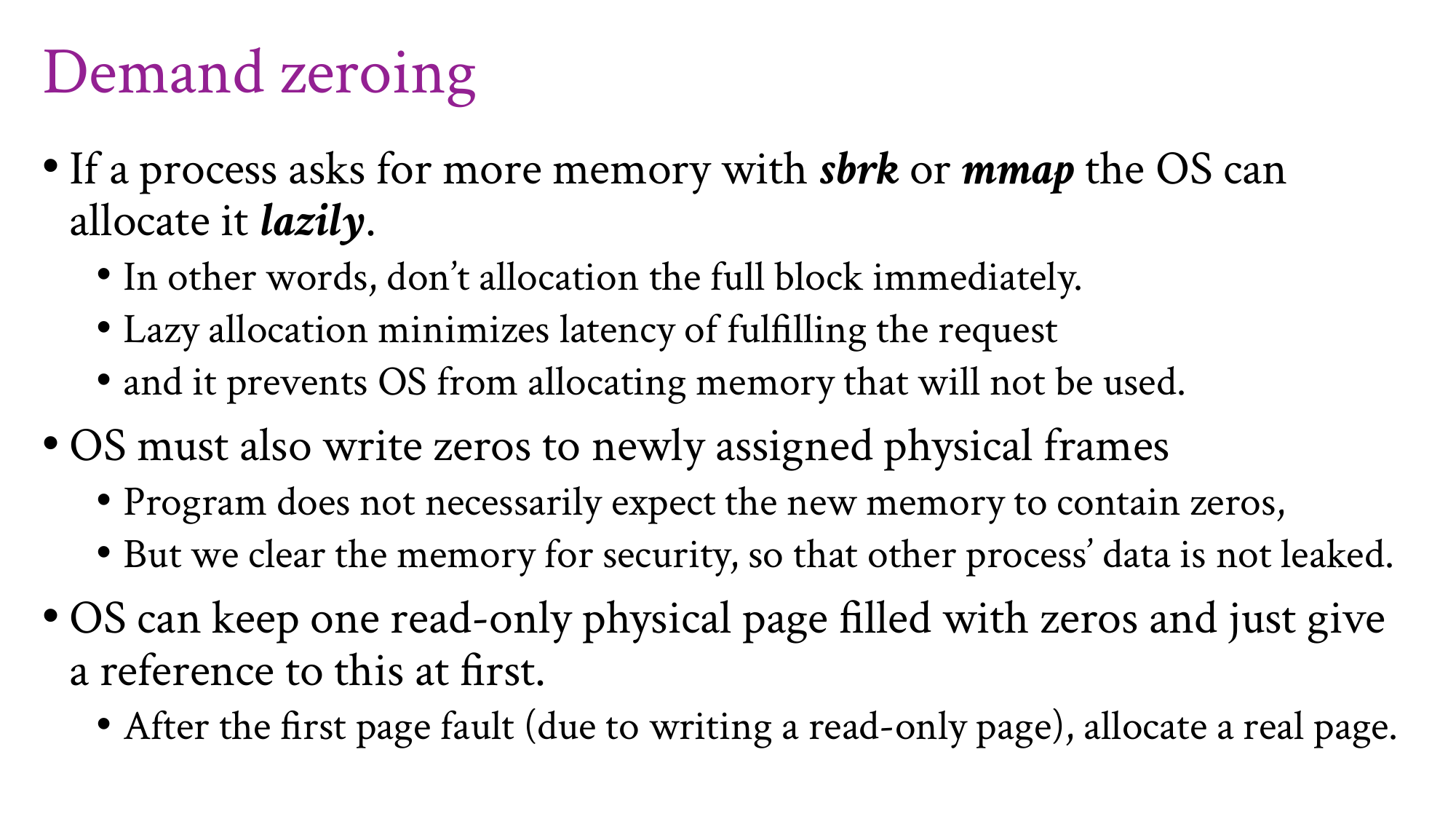

# Demand zeroing
If a process asks for more memory with sbrk or mmap the OS can allocate it lazily.
In other words, don’t allocation the full block immediately.
Lazy allocation minimizes latency of fulfilling the request
and it prevents OS from allocating memory that will not be used.
OS must also write zeros to newly assigned physical frames
Program does not necessarily expect the new memory to contain zeros,
But we clear the memory for security, so that other process’ data is not leaked.
OS can keep one read-only physical page filled with zeros and just give a reference to this at first.
After the first page fault (due to writing a read-only page), allocate a real page.